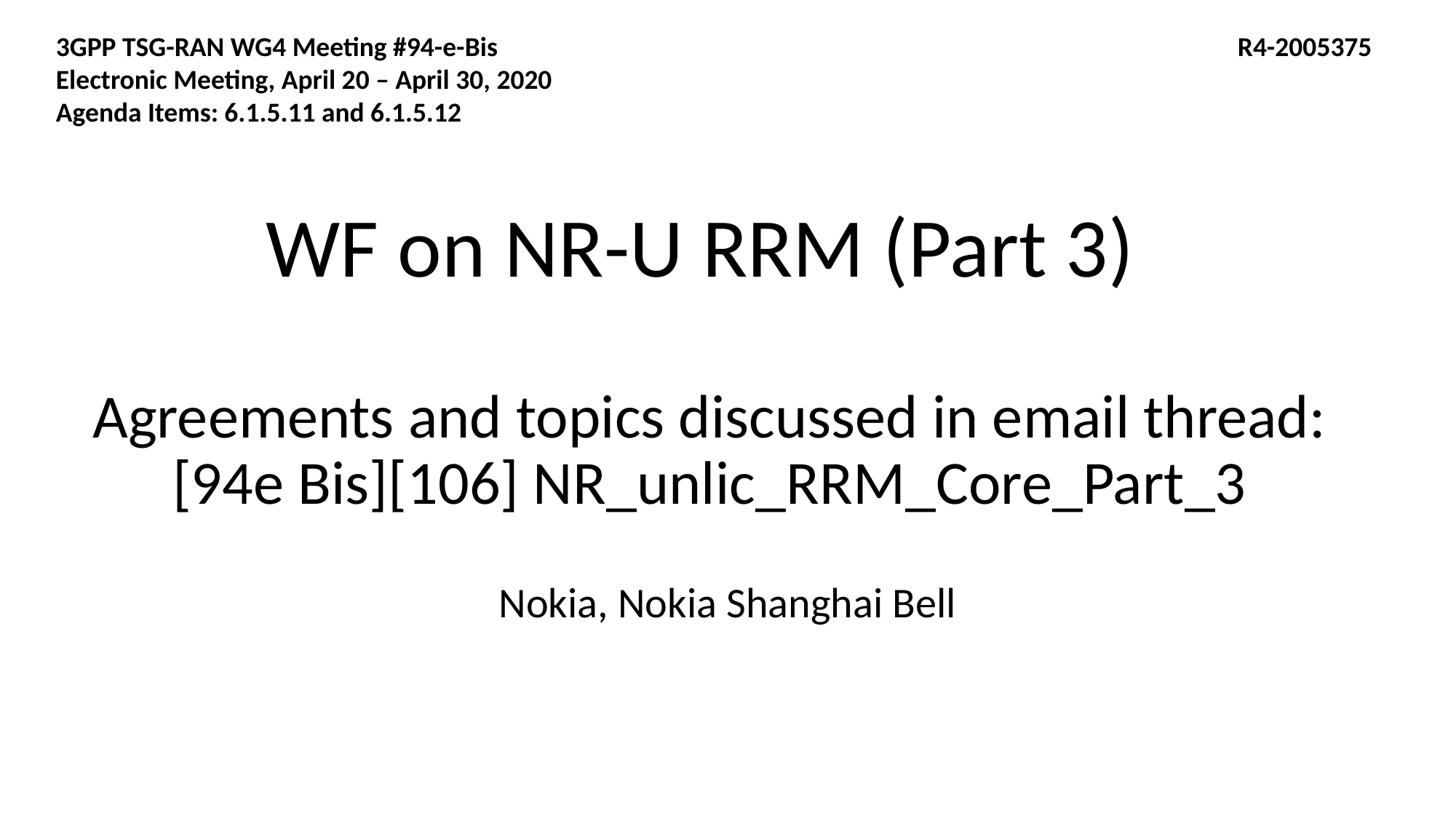

3GPP TSG-RAN WG4 Meeting #94-e-Bis                                                                                                                        R4-2005375
Electronic Meeting, April 20 – April 30, 2020
Agenda Items: 6.1.5.11 and 6.1.5.12
# WF on NR-U RRM (Part 3) Agreements and topics discussed in email thread: [94e Bis][106] NR_unlic_RRM_Core_Part_3
Nokia, Nokia Shanghai Bell